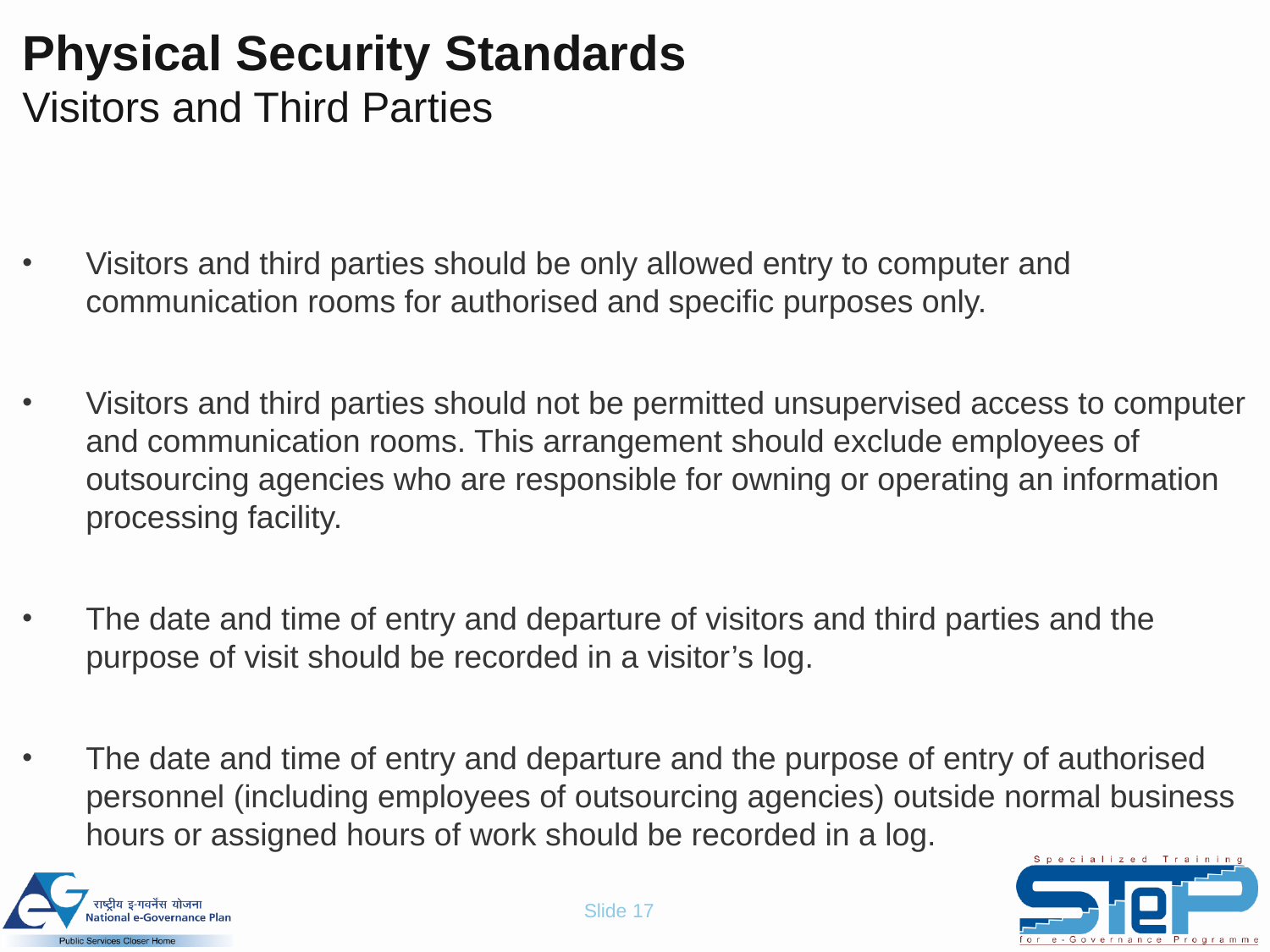

# Physical Security Standards Visitors and Third Parties
Visitors and third parties should be only allowed entry to computer and communication rooms for authorised and specific purposes only.

Visitors and third parties should not be permitted unsupervised access to computer and communication rooms. This arrangement should exclude employees of outsourcing agencies who are responsible for owning or operating an information processing facility.

The date and time of entry and departure of visitors and third parties and the purpose of visit should be recorded in a visitor’s log.

The date and time of entry and departure and the purpose of entry of authorised personnel (including employees of outsourcing agencies) outside normal business hours or assigned hours of work should be recorded in a log.